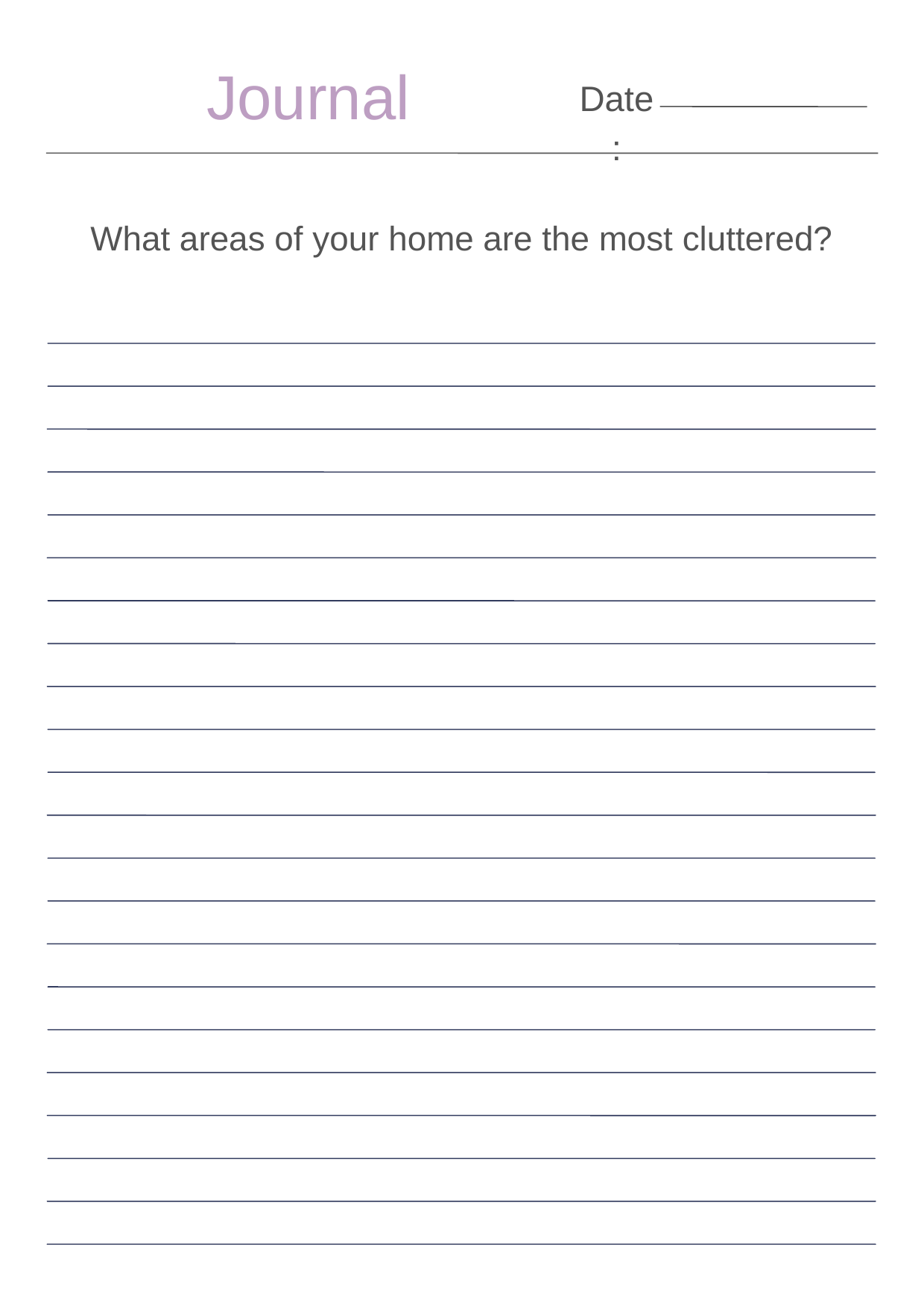

Journal
Date:

What areas of your home are the most cluttered?